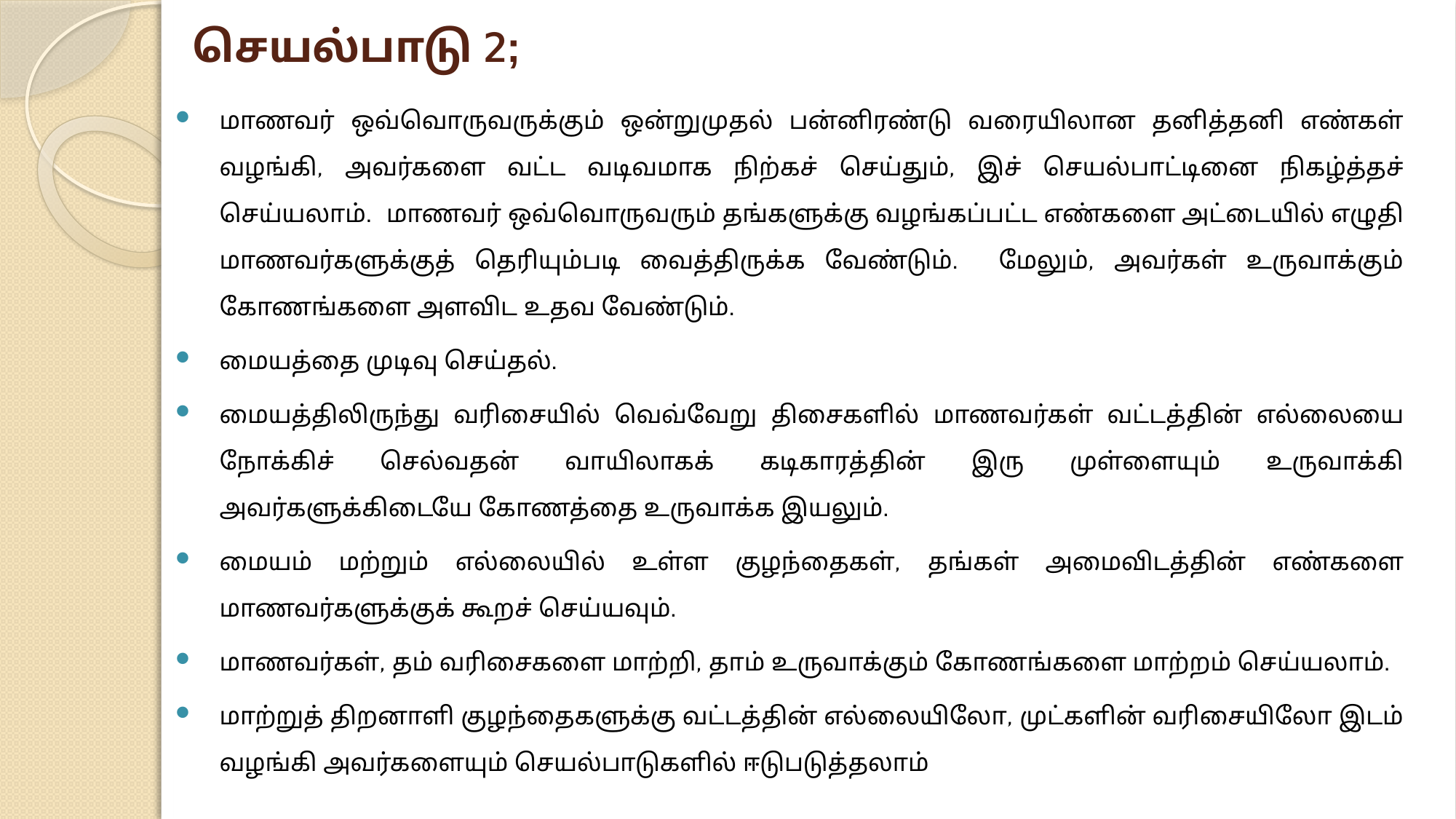

# செயல்பாடு 2;
மாணவர் ஒவ்வொருவருக்கும் ஒன்றுமுதல் பன்னிரண்டு வரையிலான தனித்தனி எண்கள் வழங்கி, அவர்களை வட்ட வடிவமாக நிற்கச் செய்தும், இச் செயல்பாட்டினை நிகழ்த்தச் செய்யலாம்.  மாணவர் ஒவ்வொருவரும் தங்களுக்கு வழங்கப்பட்ட எண்களை அட்டையில் எழுதி மாணவர்களுக்குத் தெரியும்படி வைத்திருக்க வேண்டும்.  மேலும், அவர்கள் உருவாக்கும் கோணங்களை அளவிட உதவ வேண்டும்.
மையத்தை முடிவு செய்தல்.
மையத்திலிருந்து வரிசையில் வெவ்வேறு திசைகளில் மாணவர்கள் வட்டத்தின் எல்லையை நோக்கிச் செல்வதன் வாயிலாகக் கடிகாரத்தின் இரு முள்ளையும் உருவாக்கி அவர்களுக்கிடையே கோணத்தை உருவாக்க இயலும்.
மையம் மற்றும் எல்லையில் உள்ள குழந்தைகள், தங்கள் அமைவிடத்தின் எண்களை மாணவர்களுக்குக் கூறச் செய்யவும்.
மாணவர்கள், தம் வரிசைகளை மாற்றி, தாம் உருவாக்கும் கோணங்களை மாற்றம் செய்யலாம்.
மாற்றுத் திறனாளி குழந்தைகளுக்கு வட்டத்தின் எல்லையிலோ, முட்களின் வரிசையிலோ இடம் வழங்கி அவர்களையும் செயல்பாடுகளில் ஈடுபடுத்தலாம்